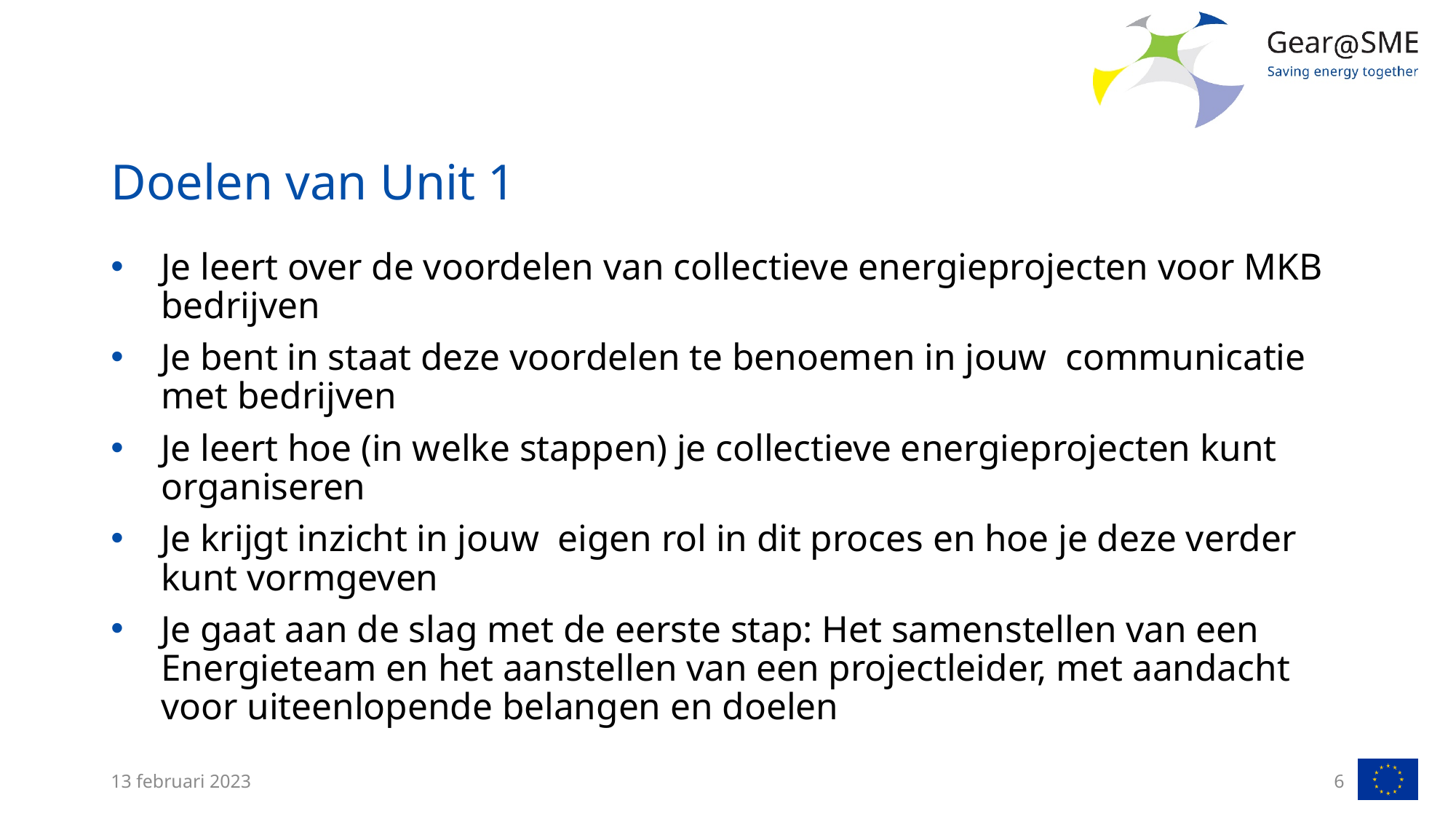

# Doelen van Unit 1
Je leert over de voordelen van collectieve energieprojecten voor MKB bedrijven
Je bent in staat deze voordelen te benoemen in jouw  communicatie met bedrijven
Je leert hoe (in welke stappen) je collectieve energieprojecten kunt organiseren
Je krijgt inzicht in jouw  eigen rol in dit proces en hoe je deze verder kunt vormgeven
Je gaat aan de slag met de eerste stap: Het samenstellen van een Energieteam en het aanstellen van een projectleider, met aandacht voor uiteenlopende belangen en doelen

13 februari 2023
6